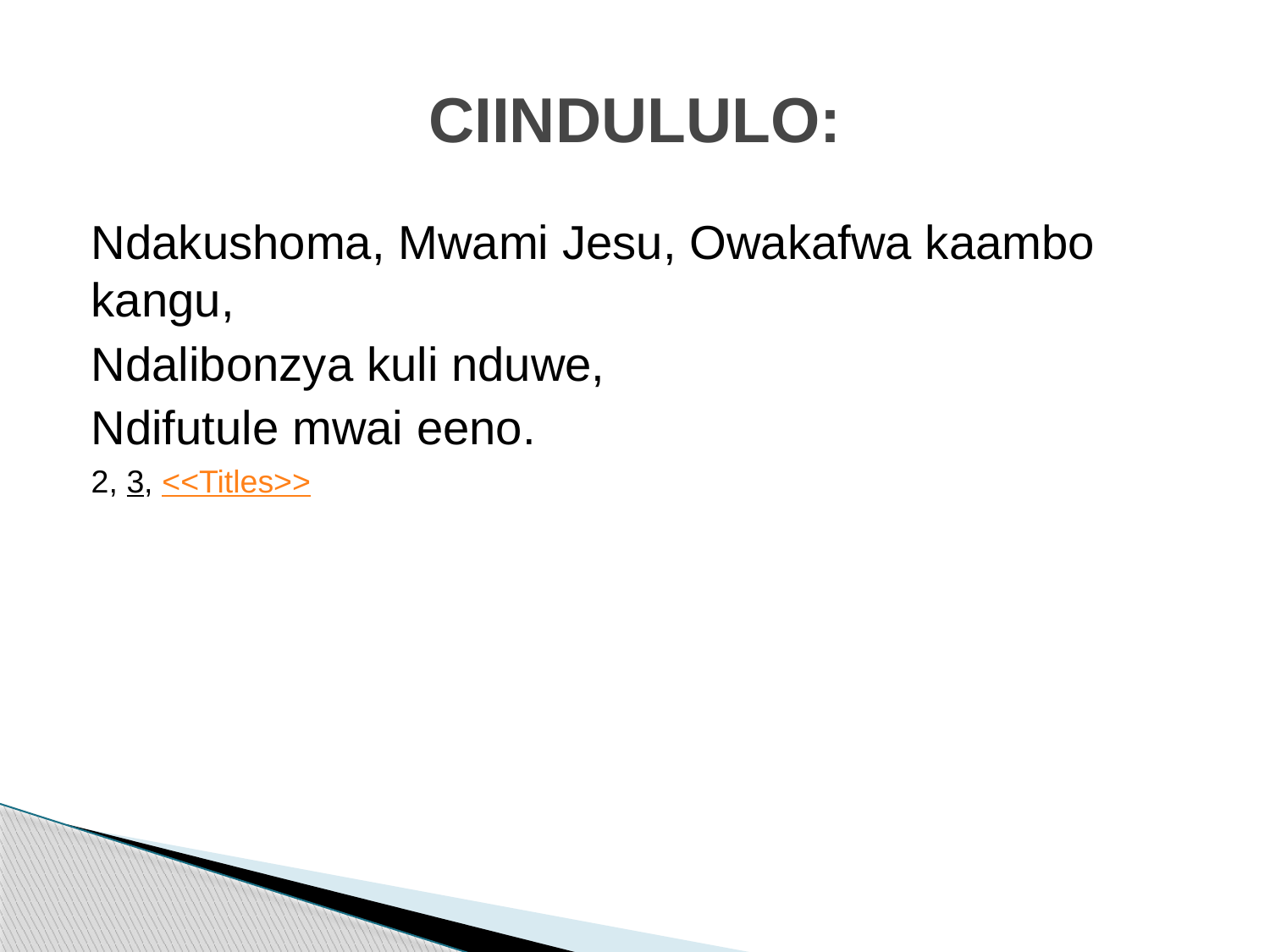

# CIINDULULO:
Ndakushoma, Mwami Jesu, Owakafwa kaambo kangu,
Ndalibonzya kuli nduwe,
Ndifutule mwai eeno.
2, 3, <<Titles>>